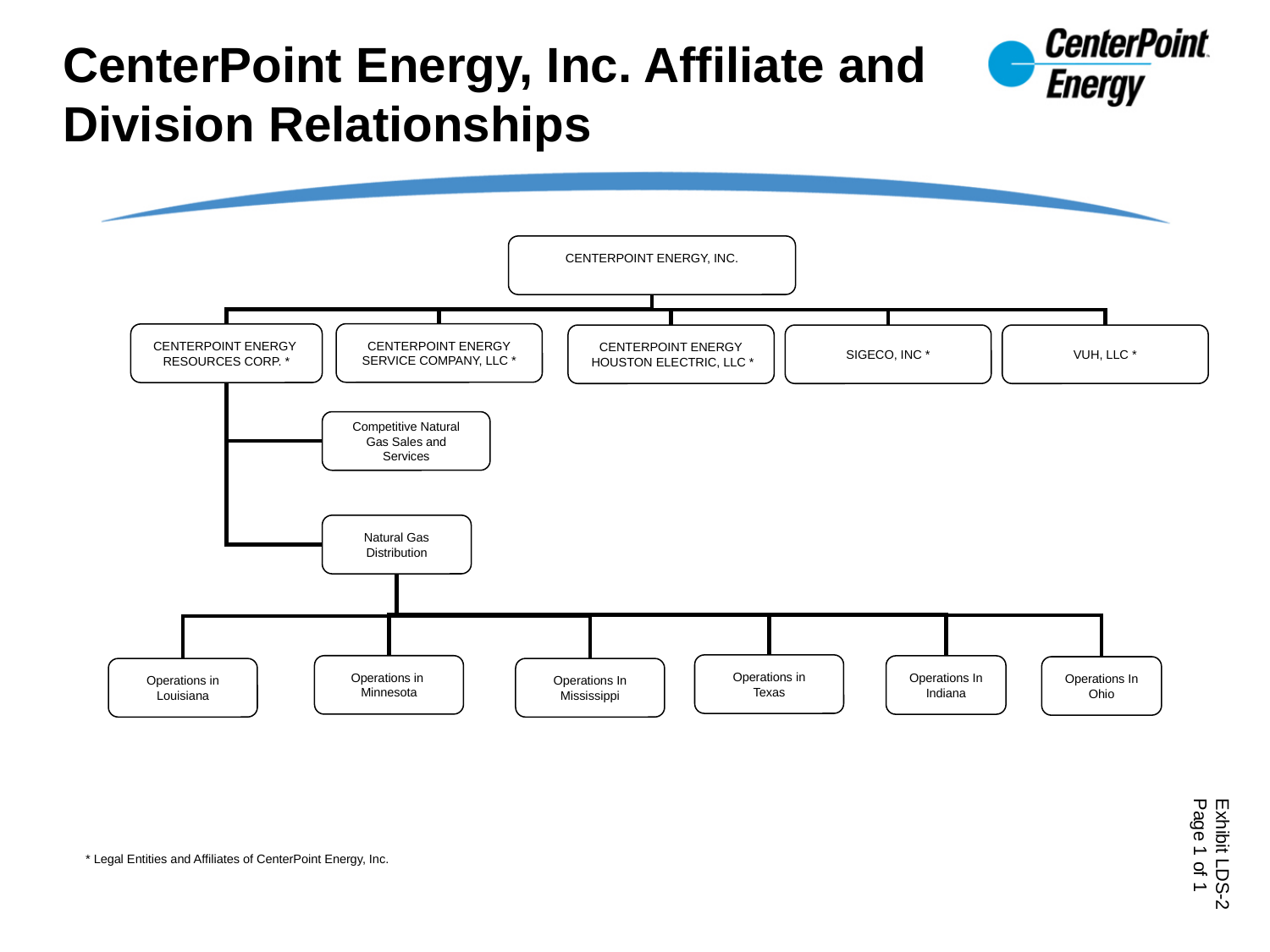

# CenterPoint Energy, Inc. Affiliate and Division Relationships
CENTERPOINT ENERGY, INC.

CENTERPOINT ENERGY
SERVICE COMPANY, LLC *
CENTERPOINT ENERGY
RESOURCES CORP. *
CENTERPOINT ENERGY
 HOUSTON ELECTRIC, LLC *
Competitive Natural
Gas Sales and
Services
Natural Gas
Distribution
Operations in
Texas
Operations in
Minnesota
Operations in
Louisiana
Operations In
Mississippi
SIGECO, INC *
VUH, LLC *
Operations In
Indiana
Operations In
Ohio
* Legal Entities and Affiliates of CenterPoint Energy, Inc.
Exhibit LDS-2
Page 1 of 1